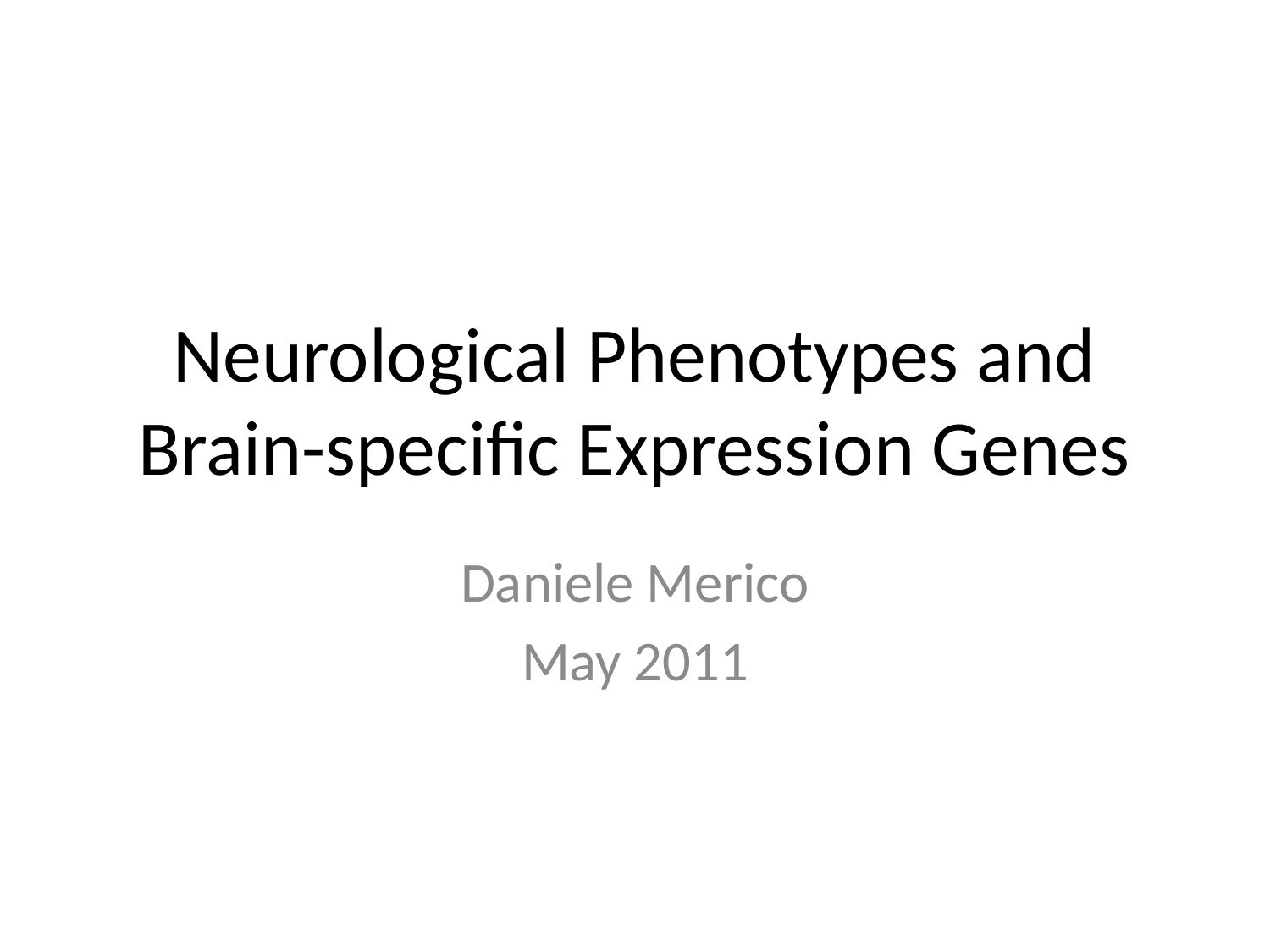

# Neurological Phenotypes and Brain-specific Expression Genes
Daniele Merico
May 2011